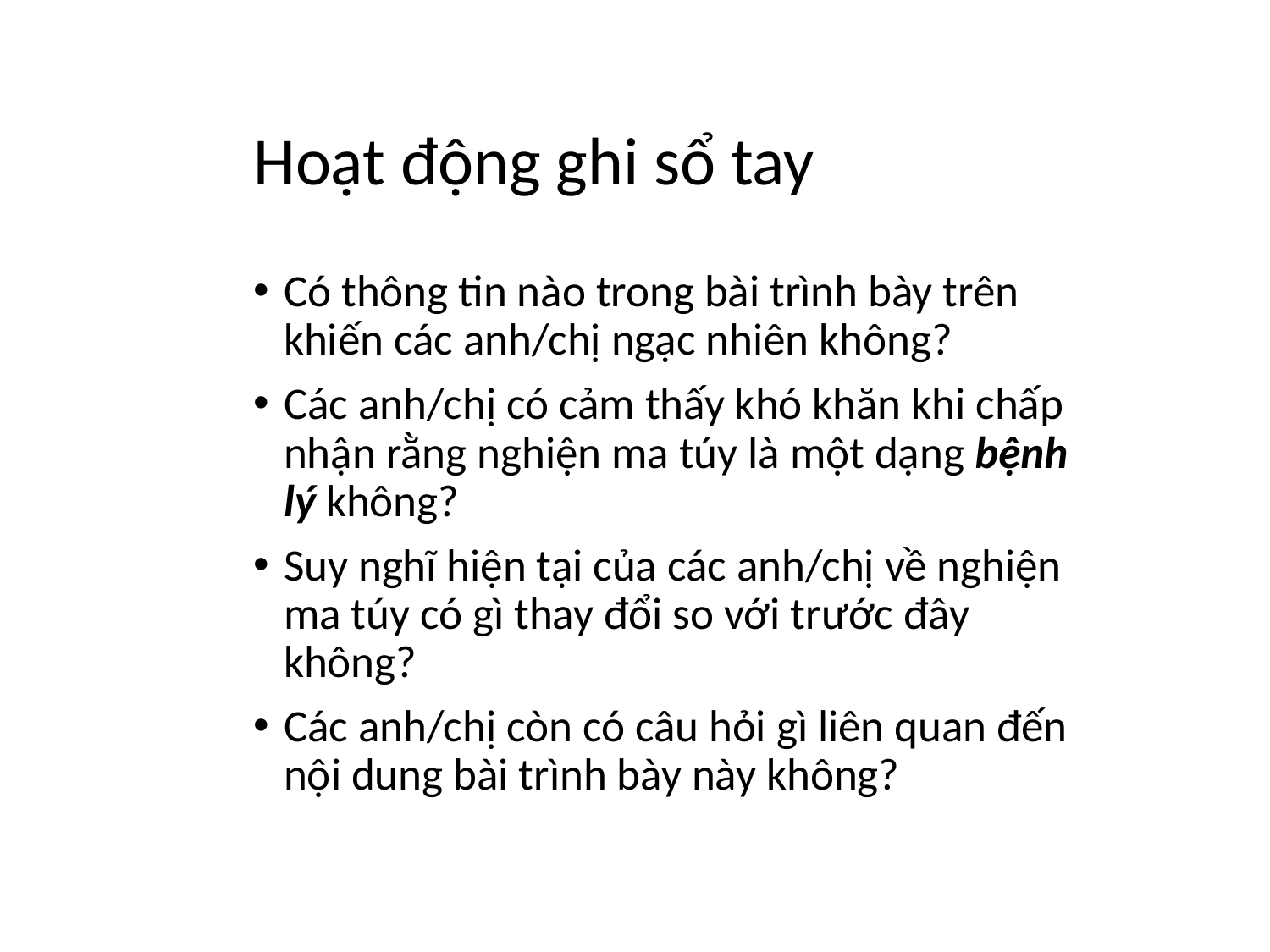

Hoạt động ghi sổ tay
Có thông tin nào trong bài trình bày trên khiến các anh/chị ngạc nhiên không?
Các anh/chị có cảm thấy khó khăn khi chấp nhận rằng nghiện ma túy là một dạng bệnh lý không?
Suy nghĩ hiện tại của các anh/chị về nghiện ma túy có gì thay đổi so với trước đây không?
Các anh/chị còn có câu hỏi gì liên quan đến nội dung bài trình bày này không?